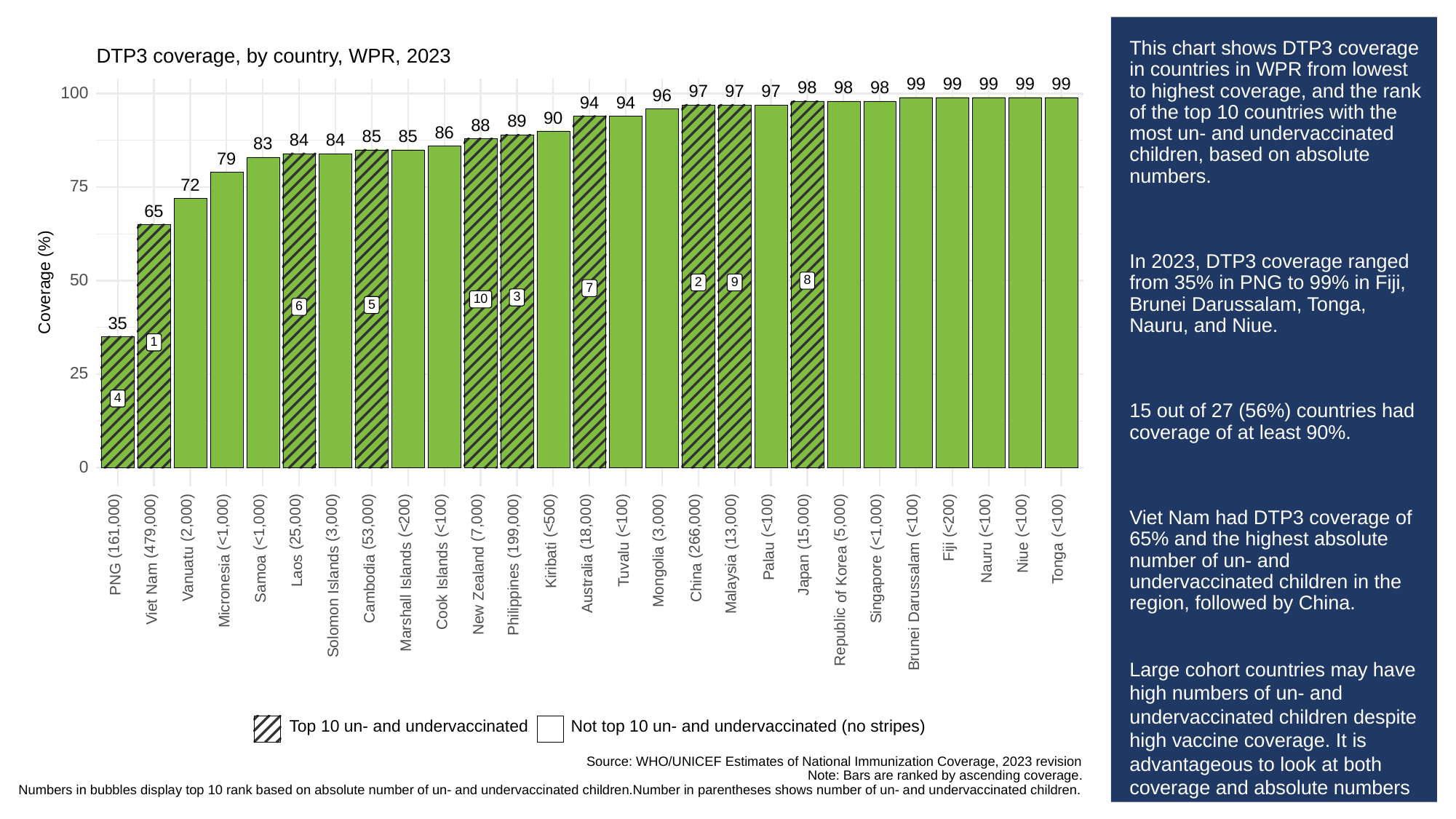

# This chart shows DTP3 coverage in countries in WPR from lowest to highest coverage, and the rank of the top 10 countries with the most un- and undervaccinated children, based on absolute numbers.

In 2023, DTP3 coverage ranged from 35% in PNG to 99% in Fiji, Brunei Darussalam, Tonga, Nauru, and Niue.

15 out of 27 (56%) countries had coverage of at least 90%.

Viet Nam had DTP3 coverage of 65% and the highest absolute number of un- and undervaccinated children in the region, followed by China.

Large cohort countries may have high numbers of un- and undervaccinated children despite high vaccine coverage. It is advantageous to look at both coverage and absolute numbers of unvaccinated children to ensure vulnerable countries with small birth cohorts are not missed.

DTP3 coverage, by country, WPR, 2023
99
99
99
99
99

98
98
98
97
97
97
100
96

94
94

90
89

88

86

85
85

84
84

83

79

72
75

65

50
Coverage (%)

8

9
2

7

3

10

5

6

35

1

25

4

0

(<200)
(<100)
(<500)
(<100)
(<100)
(<100)
(<200)
(<100)
(<100)
(<100)
(2,000)
(3,000)
(7,000)
(3,000)
(5,000)
(25,000)
(53,000)
(18,000)
(13,000)
(15,000)
(<1,000)
(<1,000)
(<1,000)
(161,000)
(479,000)
(199,000)
(266,000)
Fiji
Niue
Palau
Tonga
Nauru
Tuvalu
Kiribati
Islands
Islands
Korea
Islands
Laos
Zealand
Japan
Vanuatu
Mongolia
Samoa
Nam
PNG
China
Darussalam
Malaysia
Australia
Singapore
Cambodia
Micronesia
of
Philippines
Cook
Viet
New
Marshall
Solomon
Republic
Brunei

Not top 10 un- and undervaccinated (no stripes)
Top 10 un- and undervaccinated

Source: WHO/UNICEF Estimates of National Immunization Coverage, 2023 revision
Note: Bars are ranked by ascending coverage.
Numbers in bubbles display top 10 rank based on absolute number of un- and undervaccinated children.Number in parentheses shows number of un- and undervaccinated children.